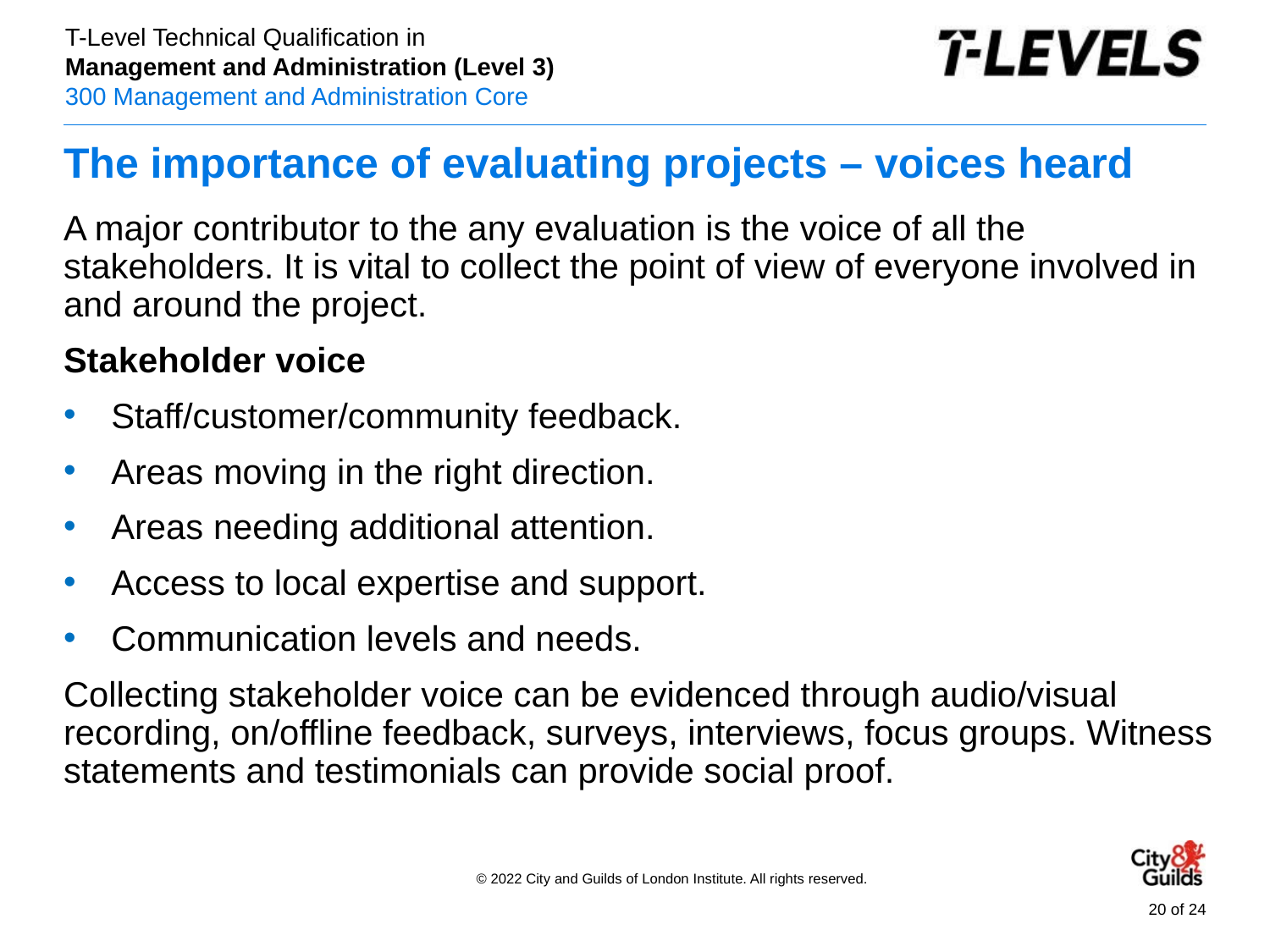

# The importance of evaluating projects – voices heard
A major contributor to the any evaluation is the voice of all the stakeholders. It is vital to collect the point of view of everyone involved in and around the project.
Stakeholder voice
Staff/customer/community feedback.
Areas moving in the right direction.
Areas needing additional attention.
Access to local expertise and support.
Communication levels and needs.
Collecting stakeholder voice can be evidenced through audio/visual recording, on/offline feedback, surveys, interviews, focus groups. Witness statements and testimonials can provide social proof.